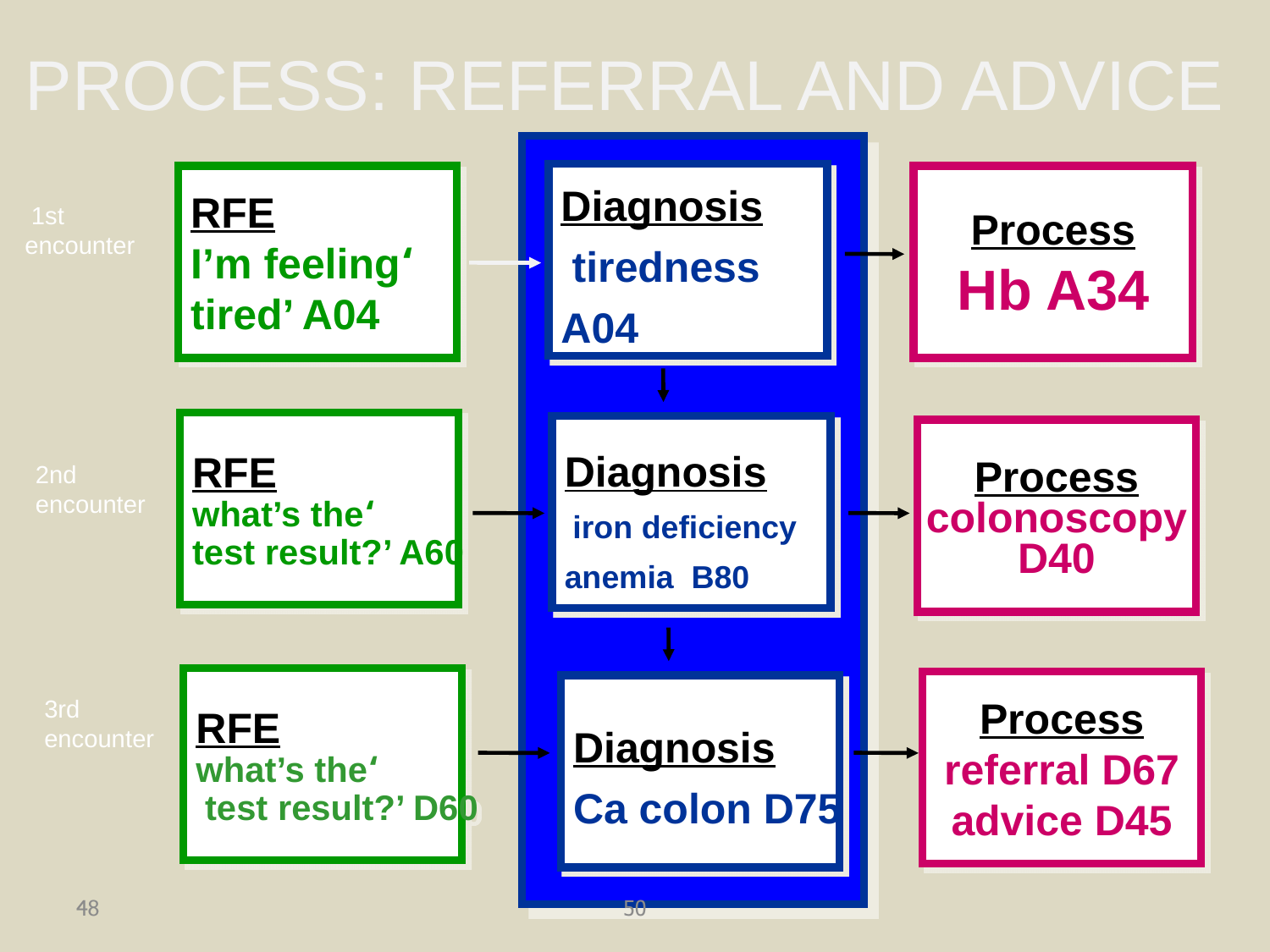

# PROCESS: REFERRAL AND ADVICE

Diagnosis
tiredness
A04

RFE
‘I’m feeling
tired’ A04

Process
Hb A34
1st
encounter

RFE
‘what’s the
test result?’ A60

Diagnosis
iron deficiency
anemia  B80

Process
colonoscopy
D40
2nd
encounter
RFE
‘what’s the
test result?’ D60

Process
referral D67
advice D45
Diagnosis
Ca colon D75

3rd
encounter
48
50